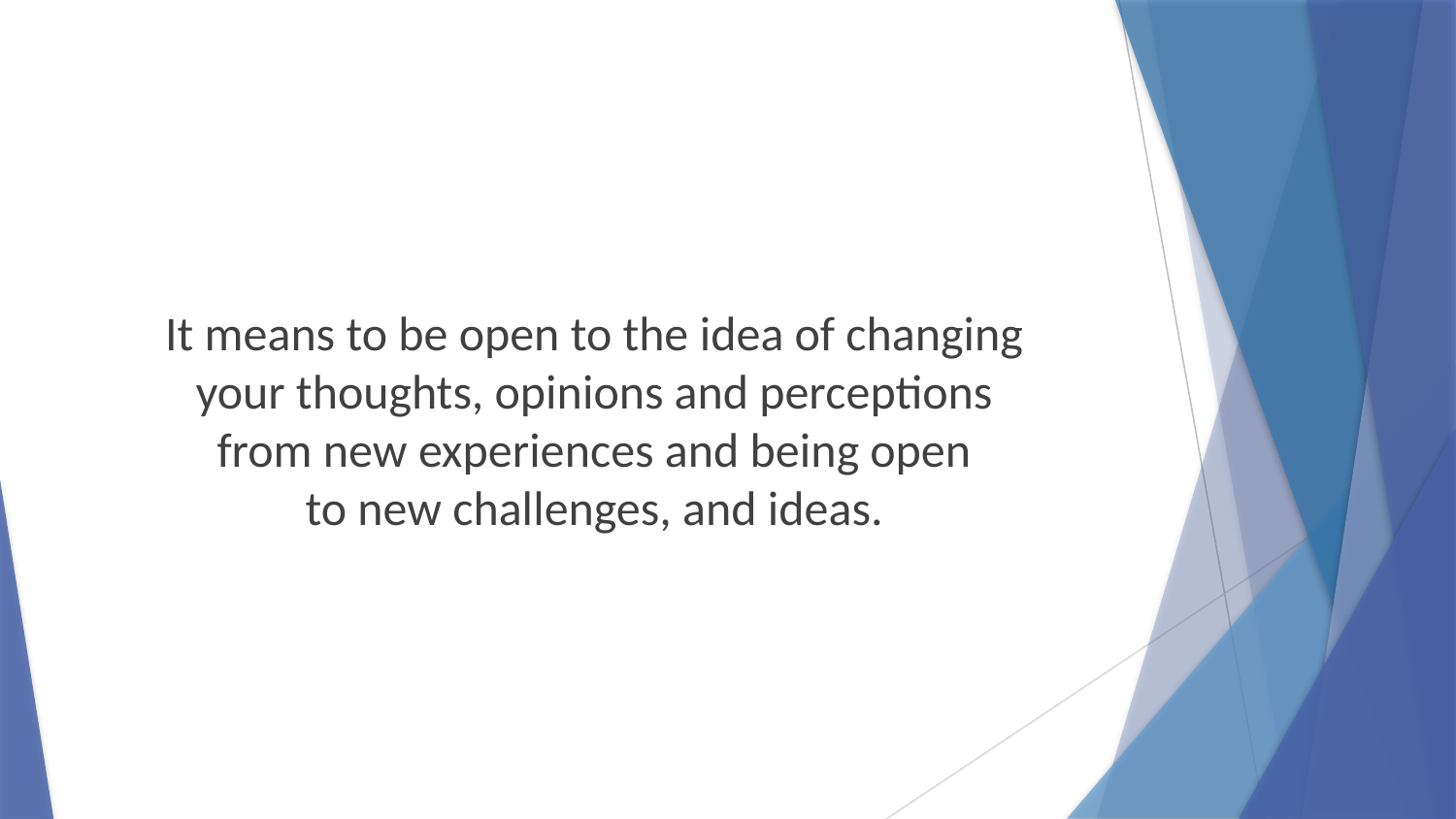

It means to be open to the idea of changing
your thoughts, opinions and perceptions
from new experiences and being open
to new challenges, and ideas.